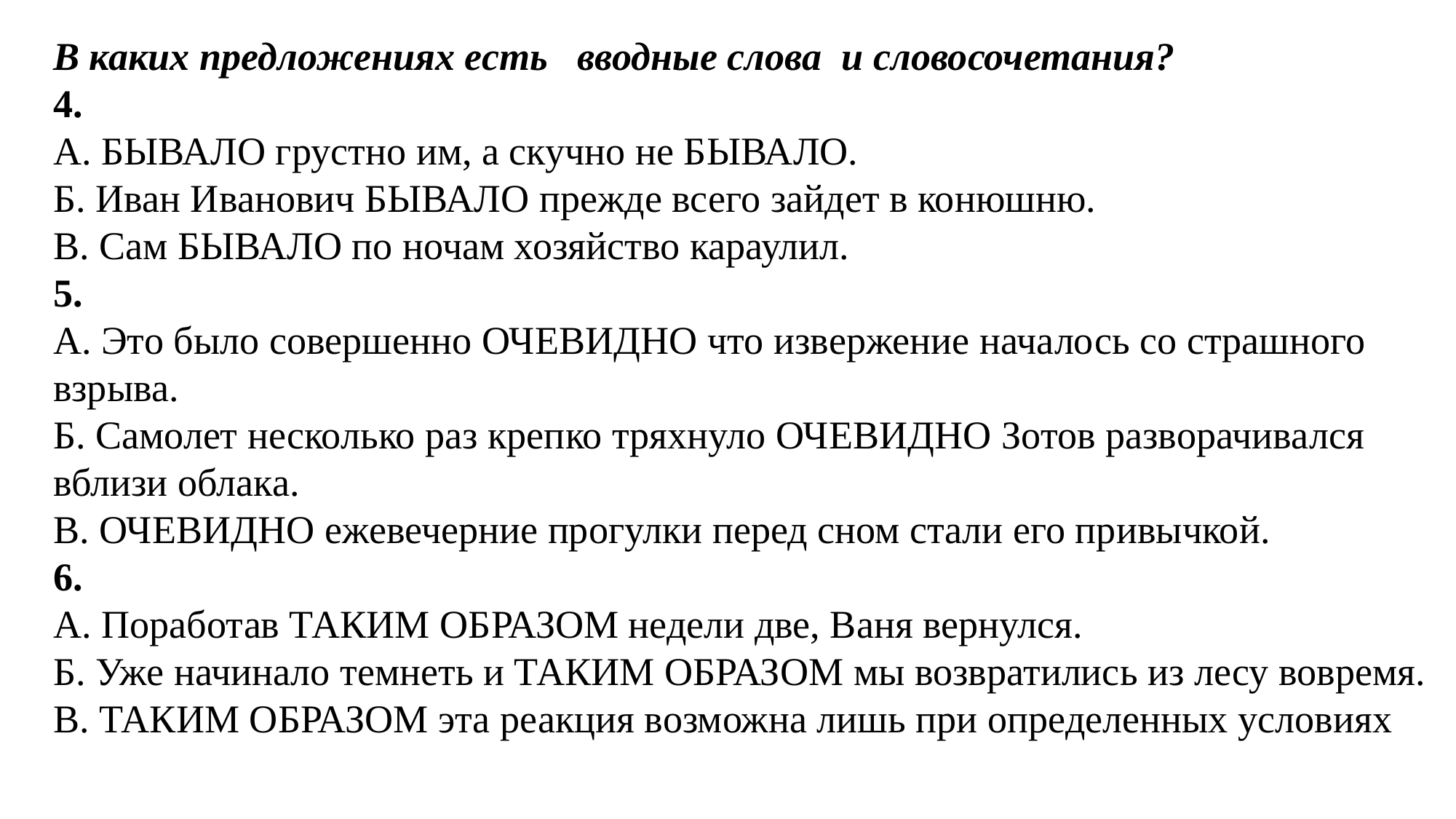

В каких предложениях есть   вводные слова  и словосочетания?
4.
А. БЫВАЛО грустно им, а скучно не БЫВАЛО.
Б. Иван Иванович БЫВАЛО прежде всего зайдет в конюшню.
В. Сам БЫВАЛО по ночам хозяйство караулил.
5.
А. Это было совершенно ОЧЕВИДНО что извержение началось со страшного взрыва.
Б. Самолет несколько раз крепко тряхнуло ОЧЕВИДНО Зотов разворачивался вблизи облака.
В. ОЧЕВИДНО ежевечерние прогулки перед сном стали его привычкой.
6.
А. Поработав ТАКИМ ОБРАЗОМ недели две, Ваня вернулся.
Б. Уже начинало темнеть и ТАКИМ ОБРАЗОМ мы возвратились из лесу вовремя.
В. ТАКИМ ОБРАЗОМ эта реакция возможна лишь при определенных условиях